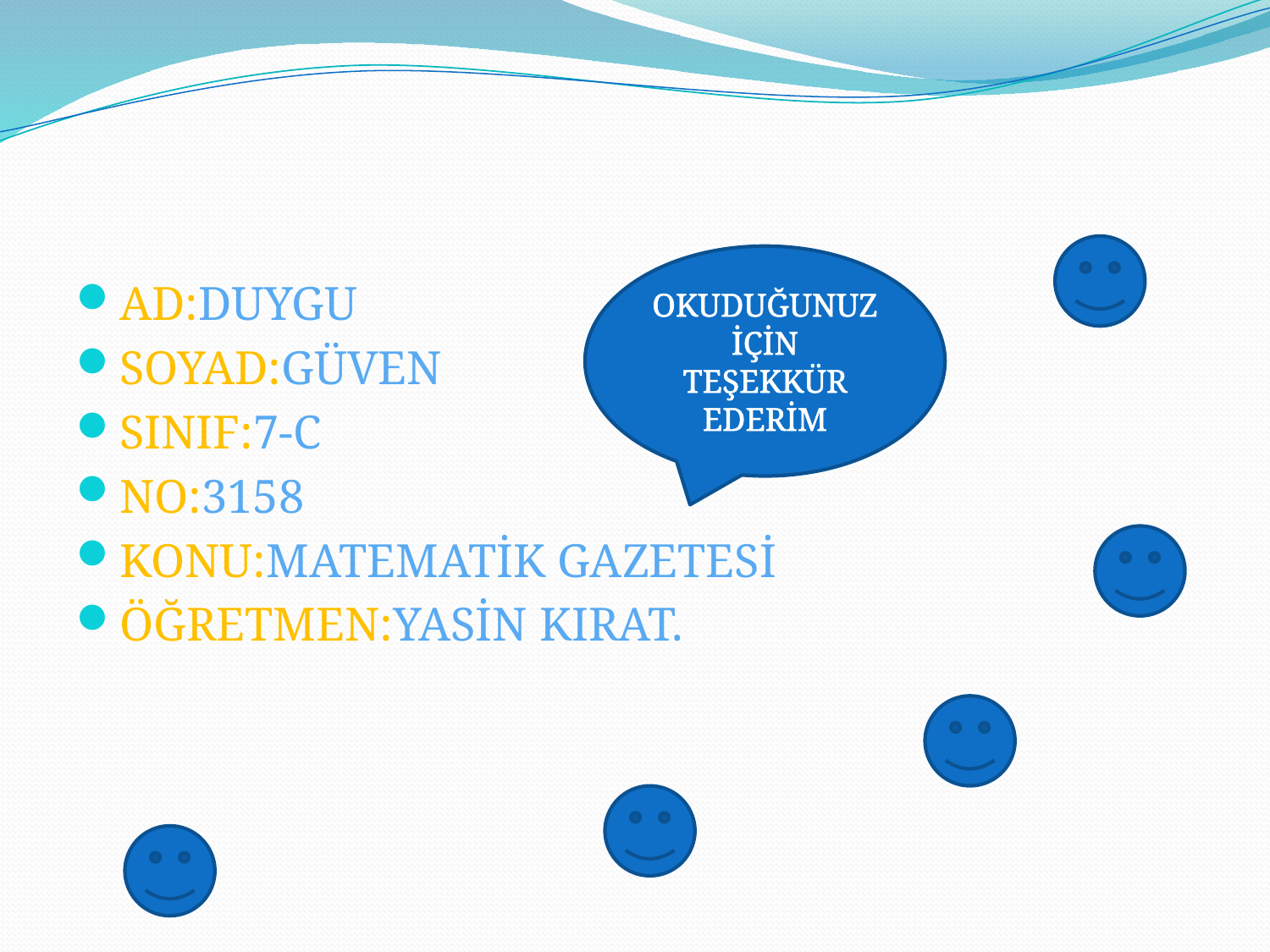

#

OKUDUĞUNUZ İÇİN TEŞEKKÜR EDERİM
AD:DUYGU
SOYAD:GÜVEN
SINIF:7-C
NO:3158
KONU:MATEMATİK GAZETESİ
ÖĞRETMEN:YASİN KIRAT.